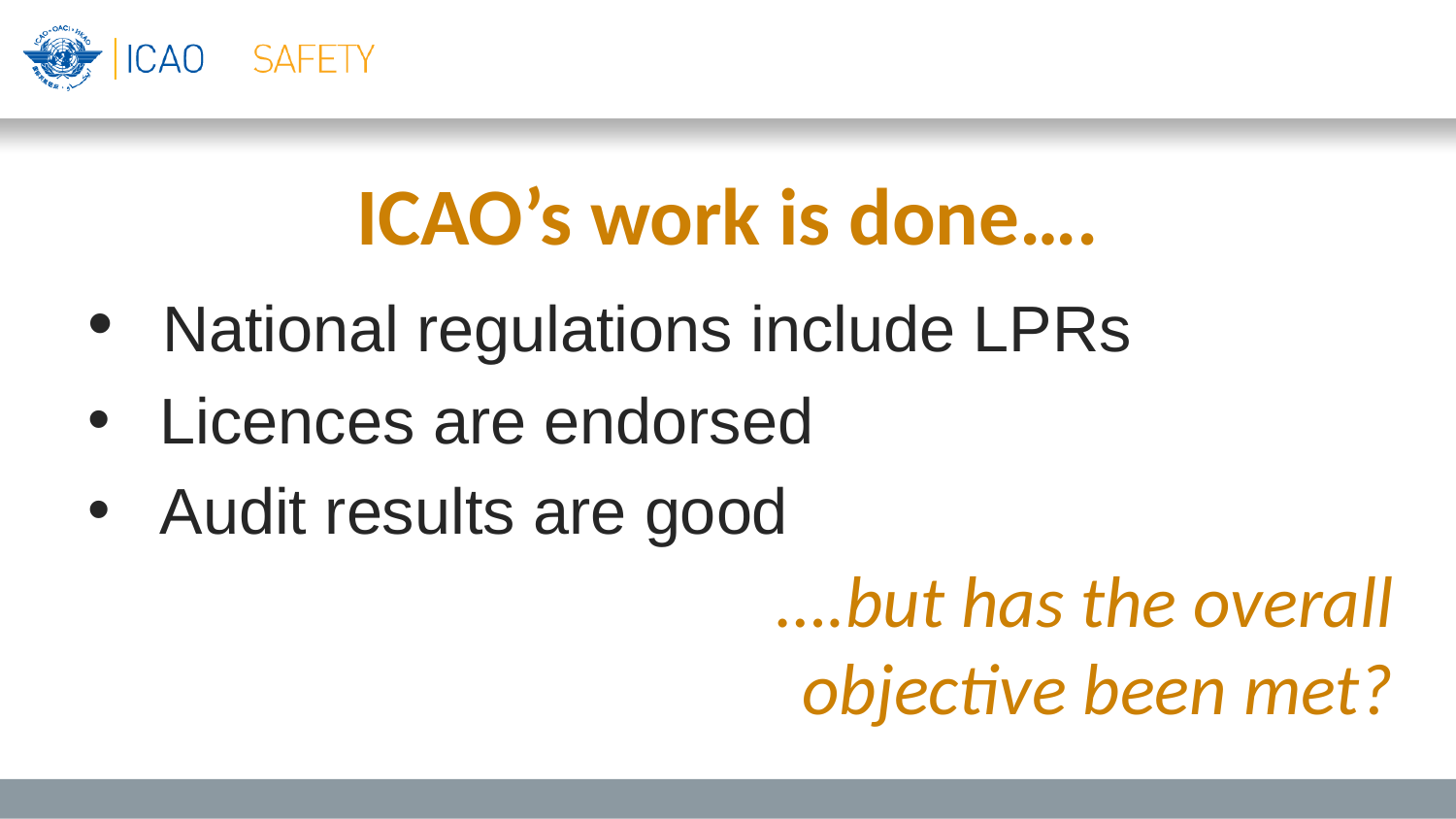

# ICAO’s work is done….
 National regulations include LPRs
 Licences are endorsed
 Audit results are good
….but has the overall objective been met?